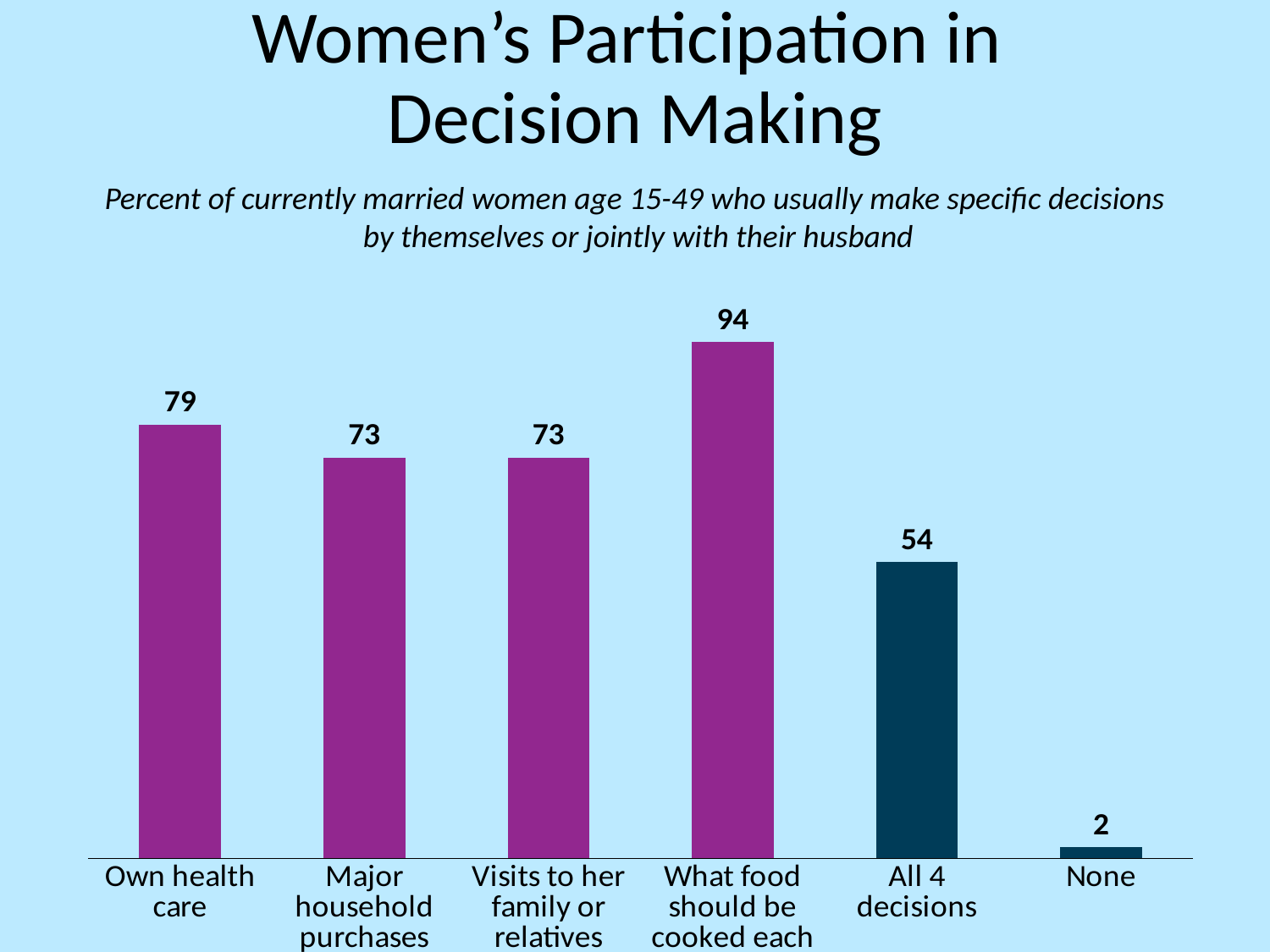

# Women’s Participation in Decision Making
Percent of currently married women age 15-49 who usually make specific decisions
 by themselves or jointly with their husband

### Chart

| Category | Column1 |
|---|---|
| Own health care | 79.0 |
| Major household purchases | 73.0 |
| Visits to her family or relatives | 73.0 |
| What food should be cooked each day | 94.0 |
| All 4 decisions | 54.0 |
| None | 2.0 |